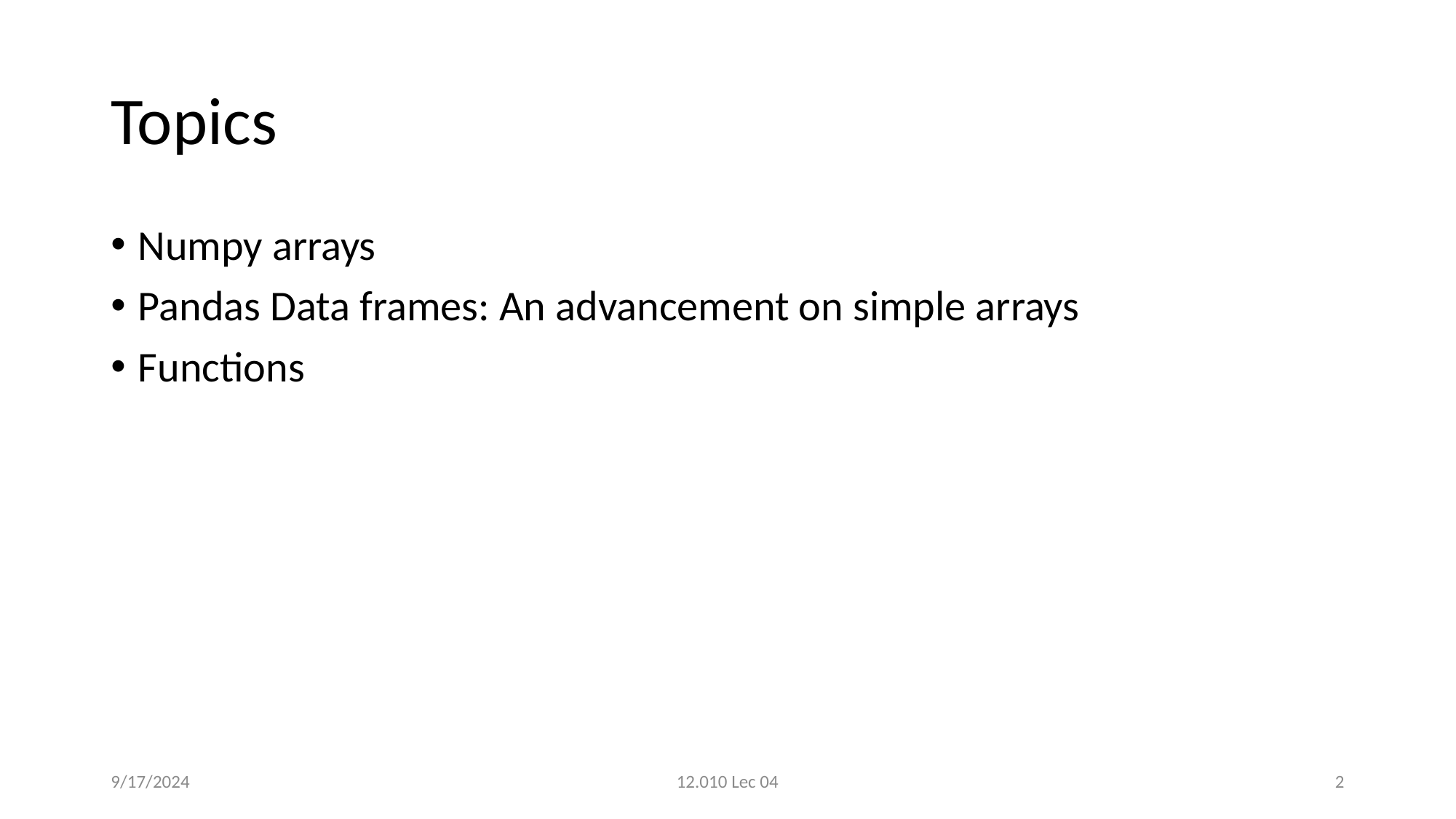

# Topics
Numpy arrays
Pandas Data frames: An advancement on simple arrays
Functions
9/17/2024
12.010 Lec 04
2